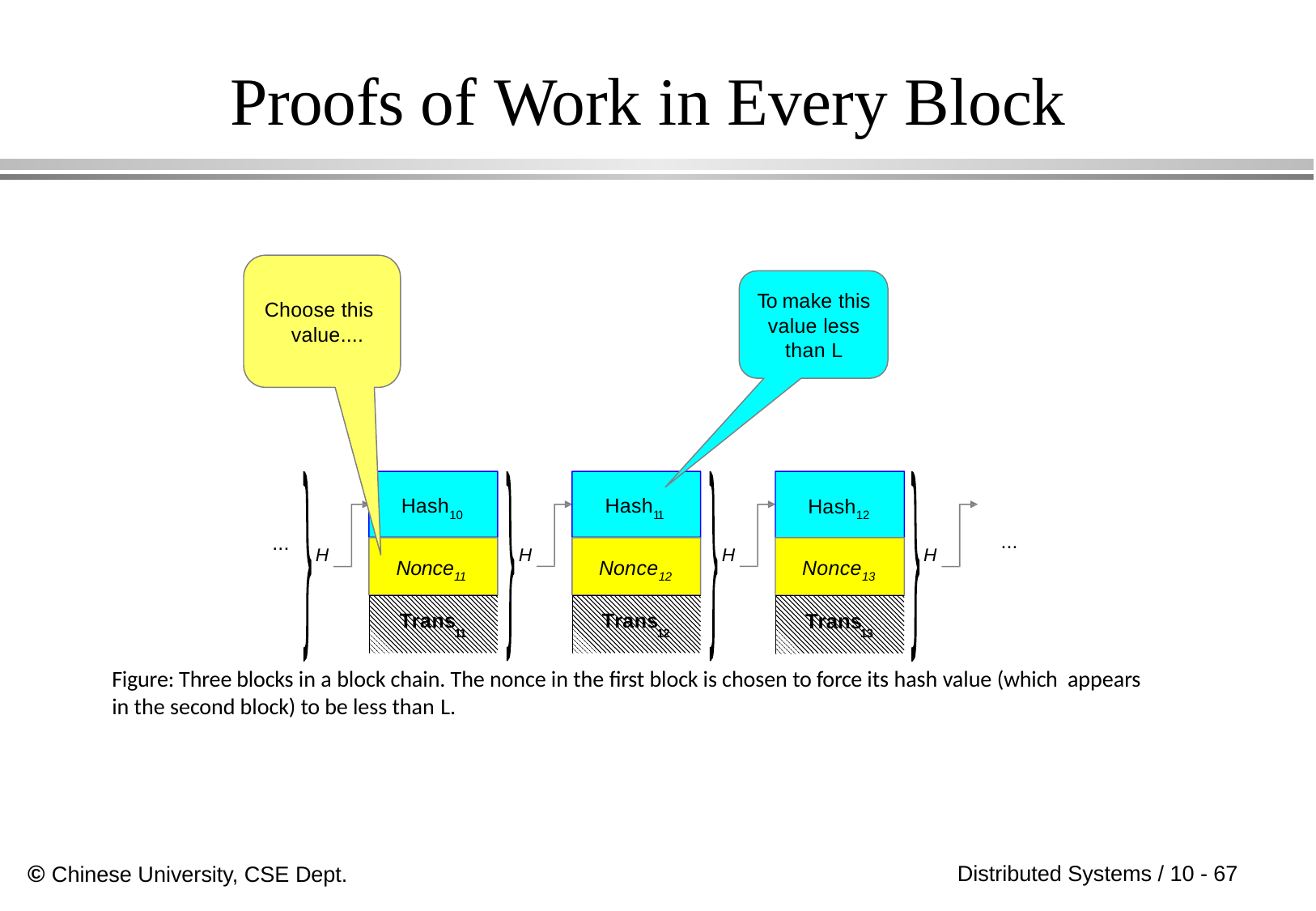

# Proofs of Work in Every Block

To make this  value less  than L
Choose this  value....

Hash10
Hash11
Hash12

...
...

H
H
H
H
Nonce11
Nonce12
Nonce13

Trans
Trans
Trans

11
12
13

Figure: Three blocks in a block chain. The nonce in the first block is chosen to force its hash value (which appears
in the second block) to be less than L.